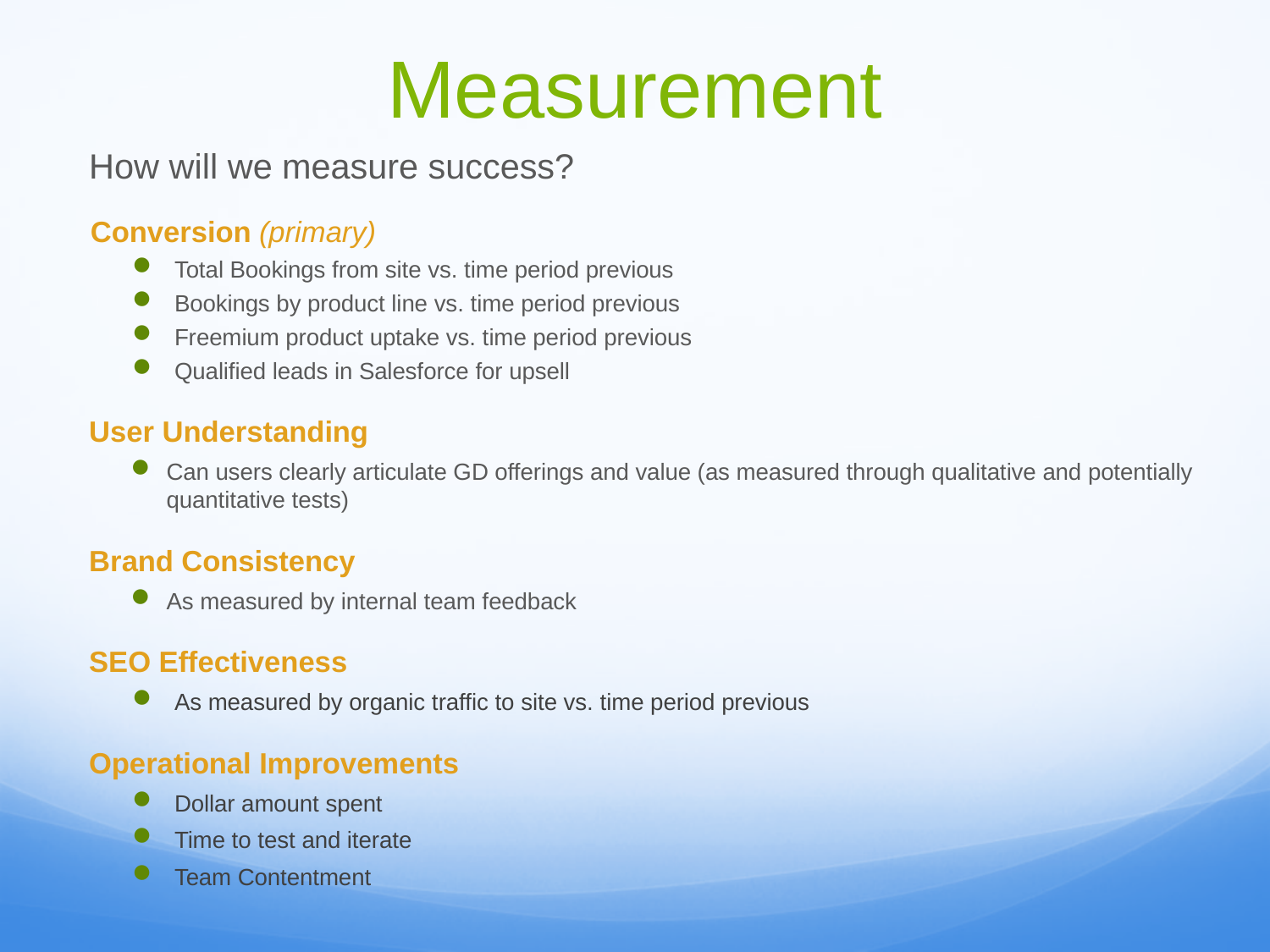

# Measurement
How will we measure success?

Conversion (primary)
Total Bookings from site vs. time period previous
Bookings by product line vs. time period previous
Freemium product uptake vs. time period previous
Qualified leads in Salesforce for upsell
User Understanding
Can users clearly articulate GD offerings and value (as measured through qualitative and potentially quantitative tests)
Brand Consistency
As measured by internal team feedback
SEO Effectiveness
As measured by organic traffic to site vs. time period previous
Operational Improvements
Dollar amount spent
Time to test and iterate
Team Contentment